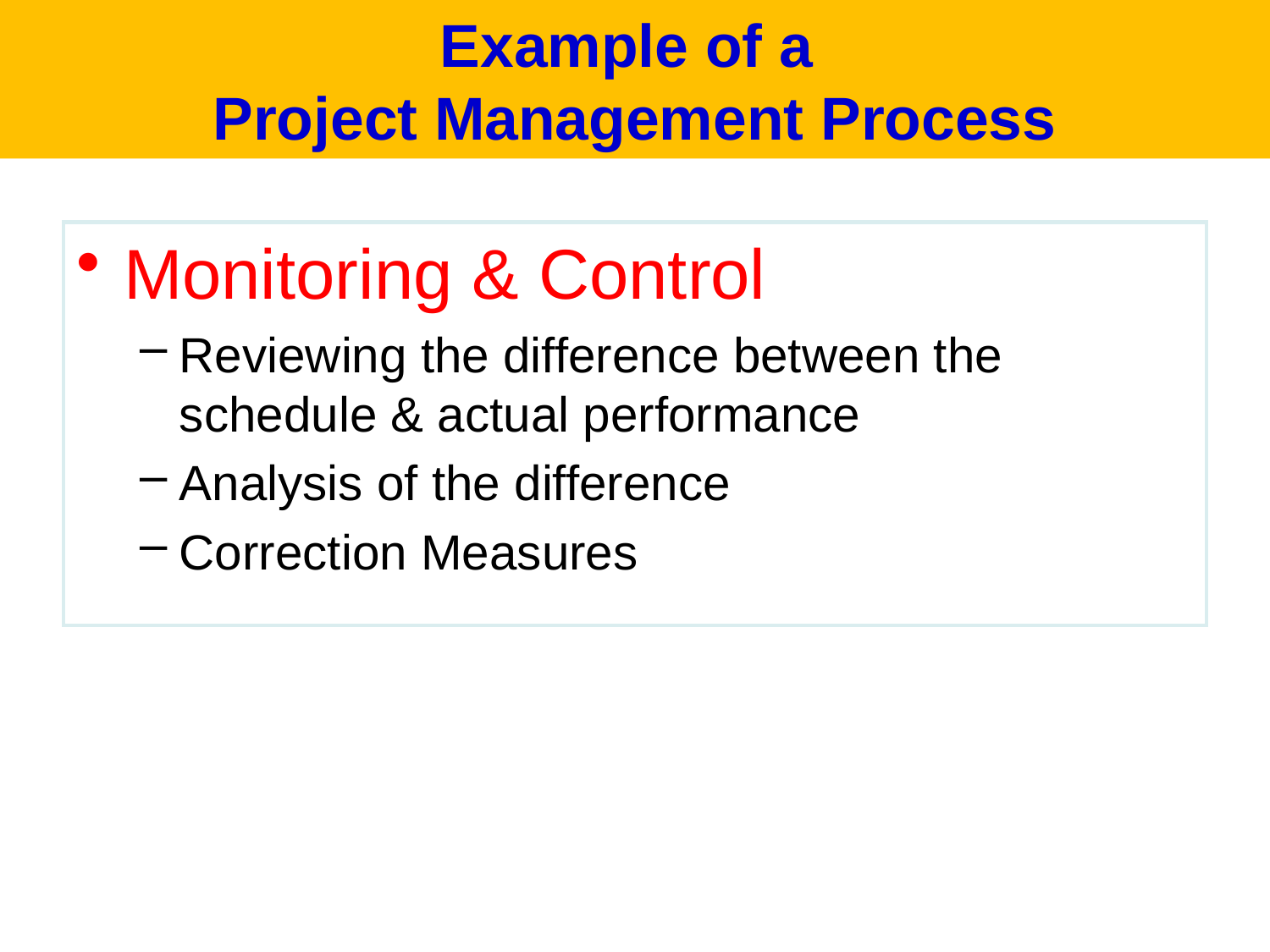

# Example of a Project Management Process
Monitoring & Control
Reviewing the difference between the schedule & actual performance
Analysis of the difference
Correction Measures